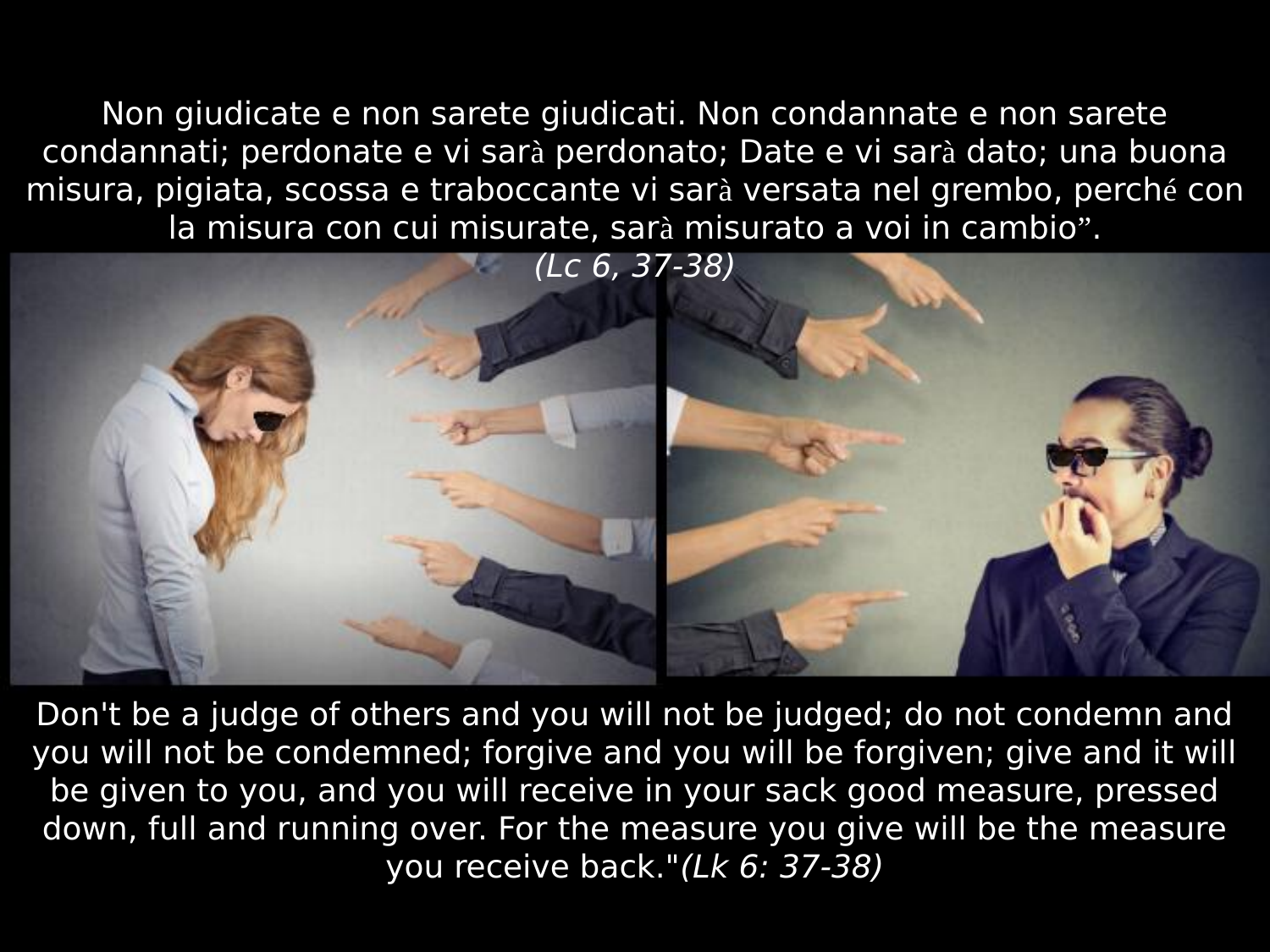

# Non giudicate e non sarete giudicati. Non condannate e non sarete condannati; perdonate e vi sarà perdonato; Date e vi sarà dato; una buona misura, pigiata, scossa e traboccante vi sarà versata nel grembo, perché con la misura con cui misurate, sarà misurato a voi in cambio”. (Lc 6, 37-38)
Don't be a judge of others and you will not be judged; do not condemn and you will not be condemned; forgive and you will be forgiven; give and it will be given to you, and you will receive in your sack good measure, pressed down, full and running over. For the measure you give will be the measure you receive back."(Lk 6: 37-38)